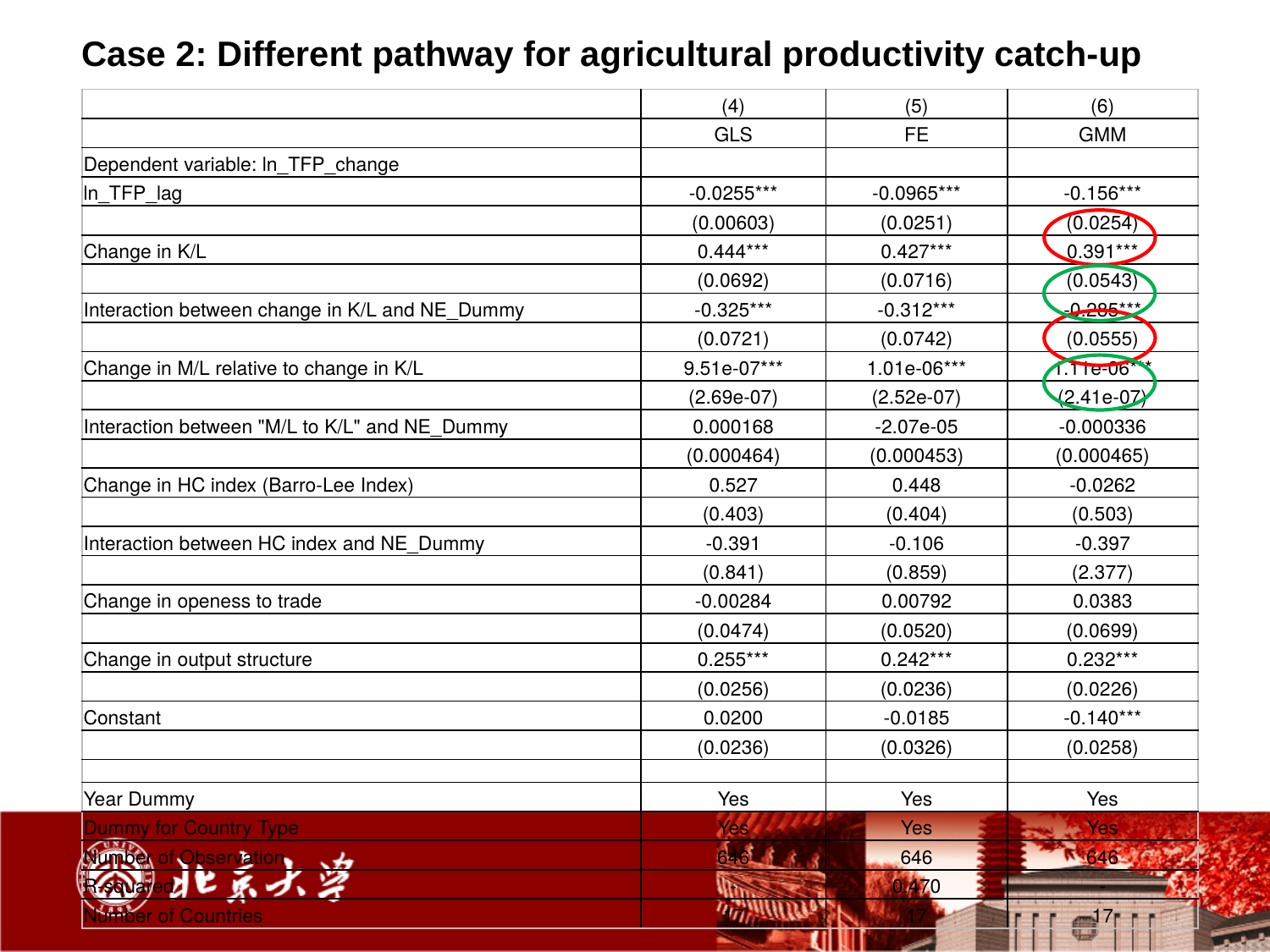

Case 2: Different pathway for agricultural productivity catch-up
|  | (4) | (5) | (6) |
| --- | --- | --- | --- |
|  | GLS | FE | GMM |
| Dependent variable: ln\_TFP\_change |  |  |  |
| ln\_TFP\_lag | -0.0255\*\*\* | -0.0965\*\*\* | -0.156\*\*\* |
|  | (0.00603) | (0.0251) | (0.0254) |
| Change in K/L | 0.444\*\*\* | 0.427\*\*\* | 0.391\*\*\* |
|  | (0.0692) | (0.0716) | (0.0543) |
| Interaction between change in K/L and NE\_Dummy | -0.325\*\*\* | -0.312\*\*\* | -0.285\*\*\* |
|  | (0.0721) | (0.0742) | (0.0555) |
| Change in M/L relative to change in K/L | 9.51e-07\*\*\* | 1.01e-06\*\*\* | 1.11e-06\*\*\* |
|  | (2.69e-07) | (2.52e-07) | (2.41e-07) |
| Interaction between "M/L to K/L" and NE\_Dummy | 0.000168 | -2.07e-05 | -0.000336 |
|  | (0.000464) | (0.000453) | (0.000465) |
| Change in HC index (Barro-Lee Index) | 0.527 | 0.448 | -0.0262 |
|  | (0.403) | (0.404) | (0.503) |
| Interaction between HC index and NE\_Dummy | -0.391 | -0.106 | -0.397 |
|  | (0.841) | (0.859) | (2.377) |
| Change in openess to trade | -0.00284 | 0.00792 | 0.0383 |
|  | (0.0474) | (0.0520) | (0.0699) |
| Change in output structure | 0.255\*\*\* | 0.242\*\*\* | 0.232\*\*\* |
|  | (0.0256) | (0.0236) | (0.0226) |
| Constant | 0.0200 | -0.0185 | -0.140\*\*\* |
|  | (0.0236) | (0.0326) | (0.0258) |
|  |  |  |  |
| Year Dummy | Yes | Yes | Yes |
| Dummy for Country Type | Yes | Yes | Yes |
| Number of Observation | 646 | 646 | 646 |
| R-squared | - | 0.470 | - |
| Number of Countries | 17 | 17 | 17 |